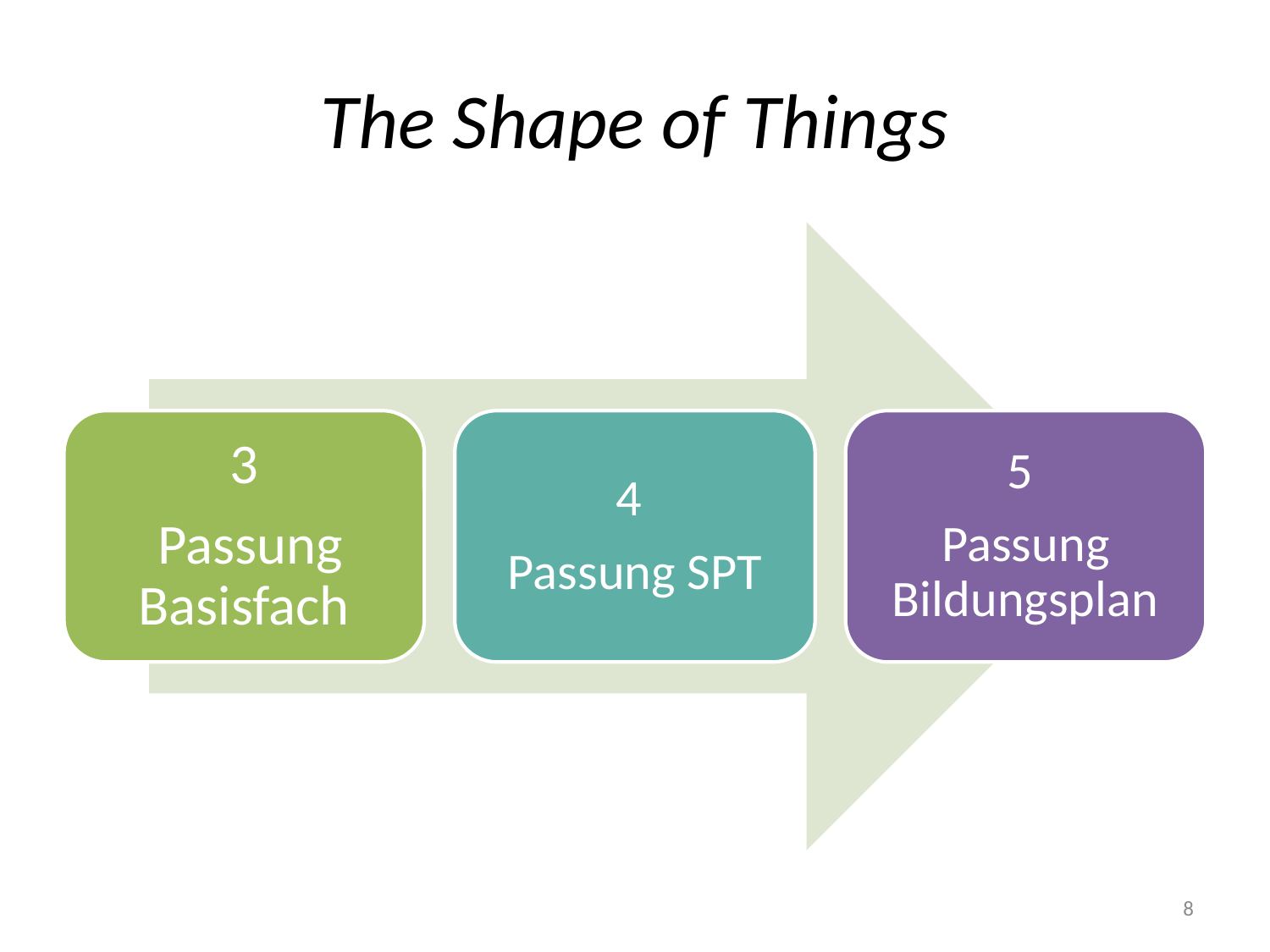

# The Shape of Things
3
 Passung Basisfach
4
Passung SPT
5
Passung Bildungsplan
8